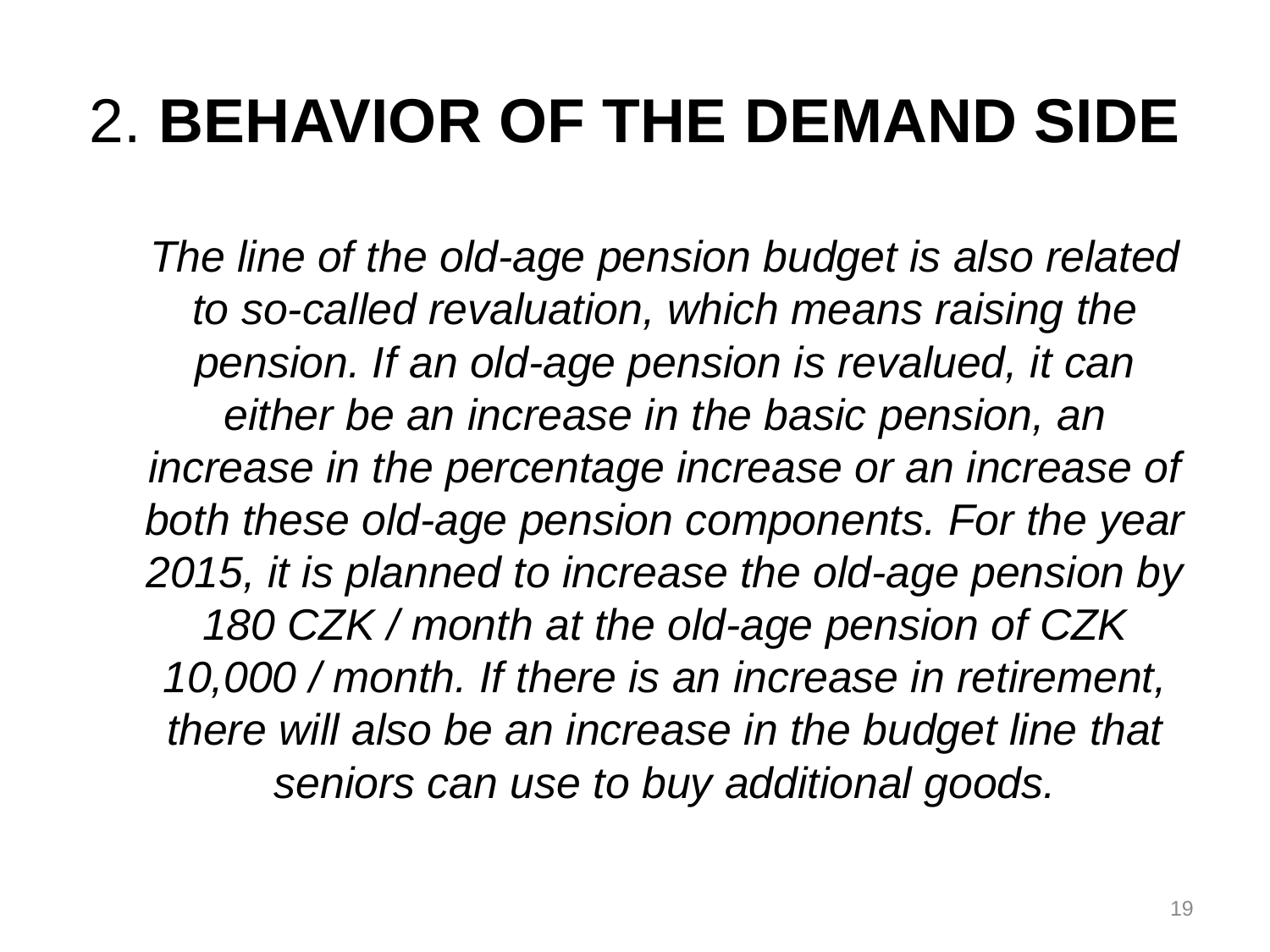

# 2. behavior of the demand side
The line of the old-age pension budget is also related to so-called revaluation, which means raising the pension. If an old-age pension is revalued, it can either be an increase in the basic pension, an increase in the percentage increase or an increase of both these old-age pension components. For the year 2015, it is planned to increase the old-age pension by 180 CZK / month at the old-age pension of CZK 10,000 / month. If there is an increase in retirement, there will also be an increase in the budget line that seniors can use to buy additional goods.
19